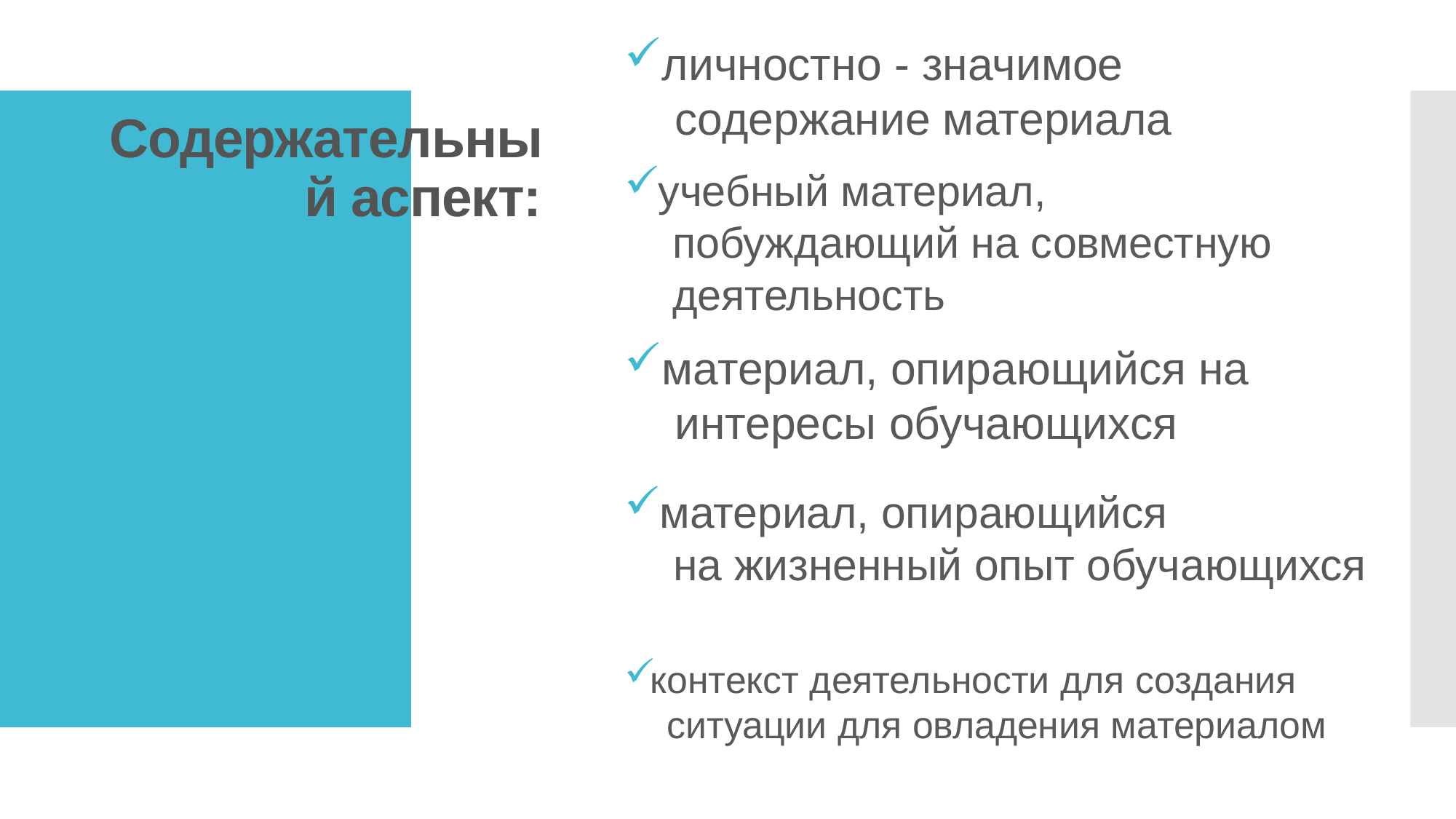

личностно - значимое
    содержание материала
# Содержательный аспект:
учебный материал,
    побуждающий на совместную
    деятельность
материал, опирающийся на
    интересы обучающихся
материал, опирающийся
    на жизненный опыт обучающихся
контекст деятельности для создания
    ситуации для овладения материалом